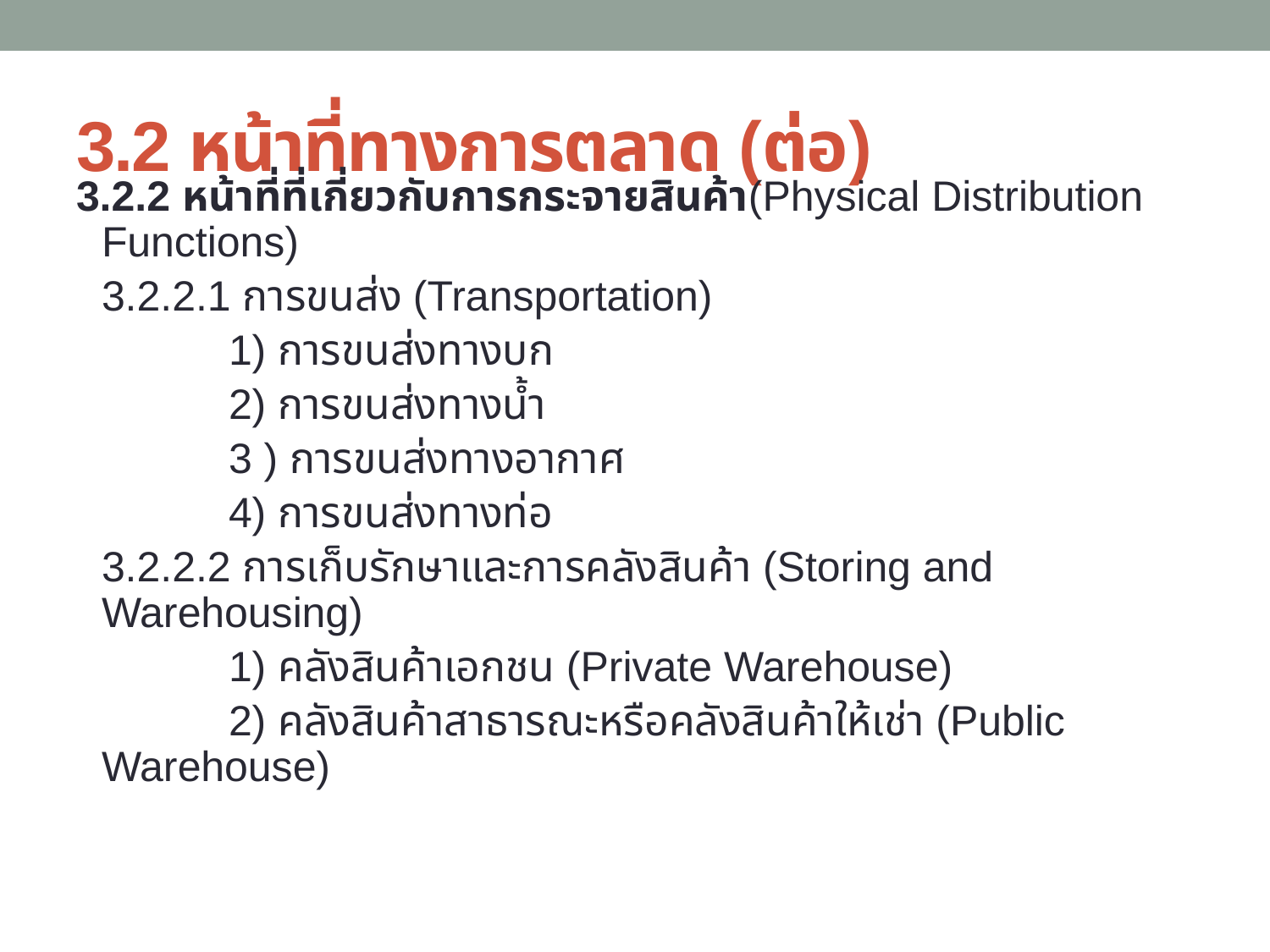

# 3.2 หน้าที่ทางการตลาด (ต่อ)
3.2.2 หน้าที่ที่เกี่ยวกับการกระจายสินค้า(Physical Distribution Functions)
	3.2.2.1 การขนส่ง (Transportation)
		1) การขนส่งทางบก
		2) การขนส่งทางน้ำ
		3 ) การขนส่งทางอากาศ
		4) การขนส่งทางท่อ
	3.2.2.2 การเก็บรักษาและการคลังสินค้า (Storing and Warehousing)
		1) คลังสินค้าเอกชน (Private Warehouse)
		2) คลังสินค้าสาธารณะหรือคลังสินค้าให้เช่า (Public Warehouse)